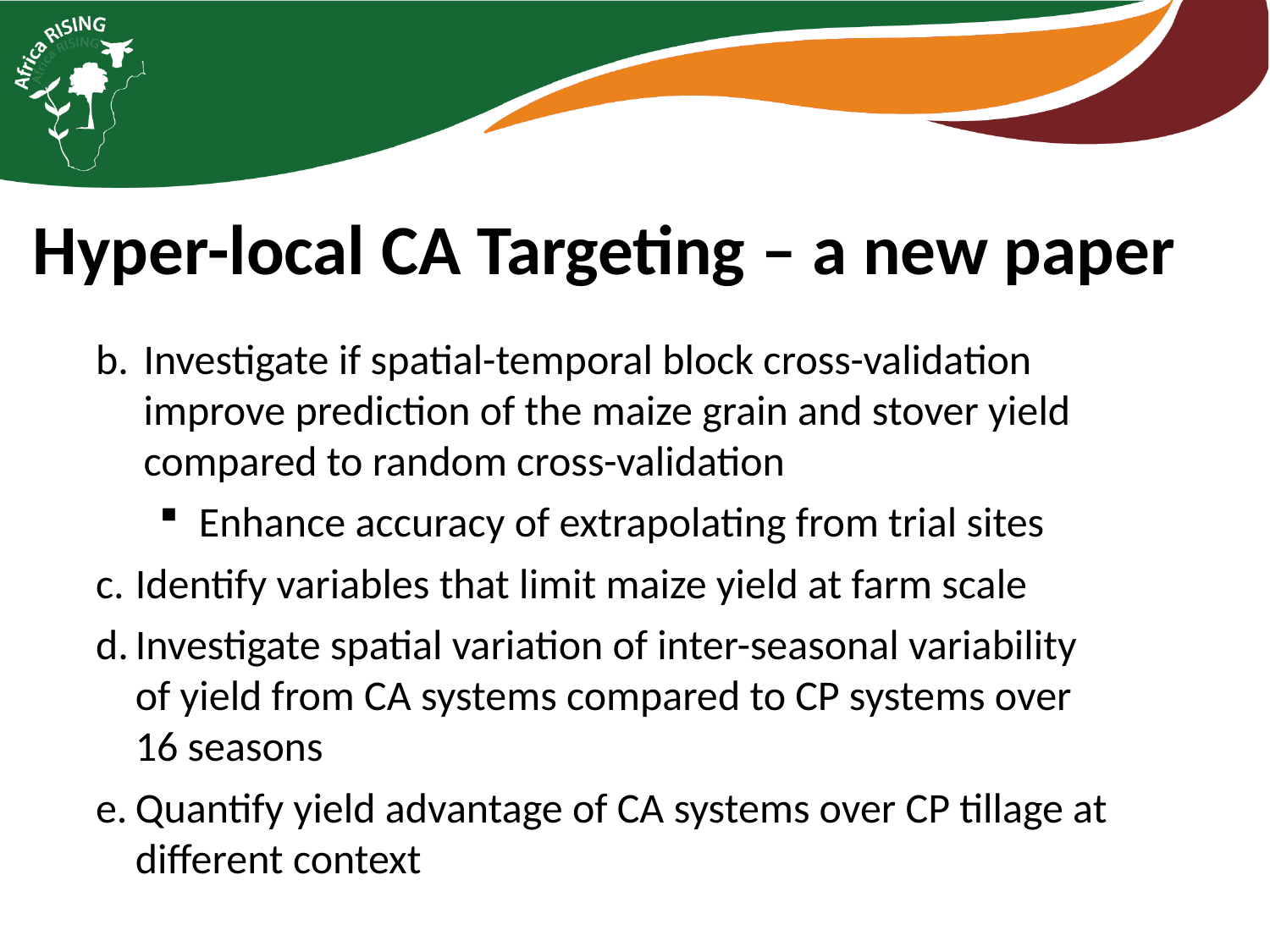

# Hyper-local CA Targeting – a new paper
Investigate if spatial-temporal block cross-validation improve prediction of the maize grain and stover yield compared to random cross-validation
Enhance accuracy of extrapolating from trial sites
Identify variables that limit maize yield at farm scale
Investigate spatial variation of inter-seasonal variability of yield from CA systems compared to CP systems over 16 seasons
Quantify yield advantage of CA systems over CP tillage at different context